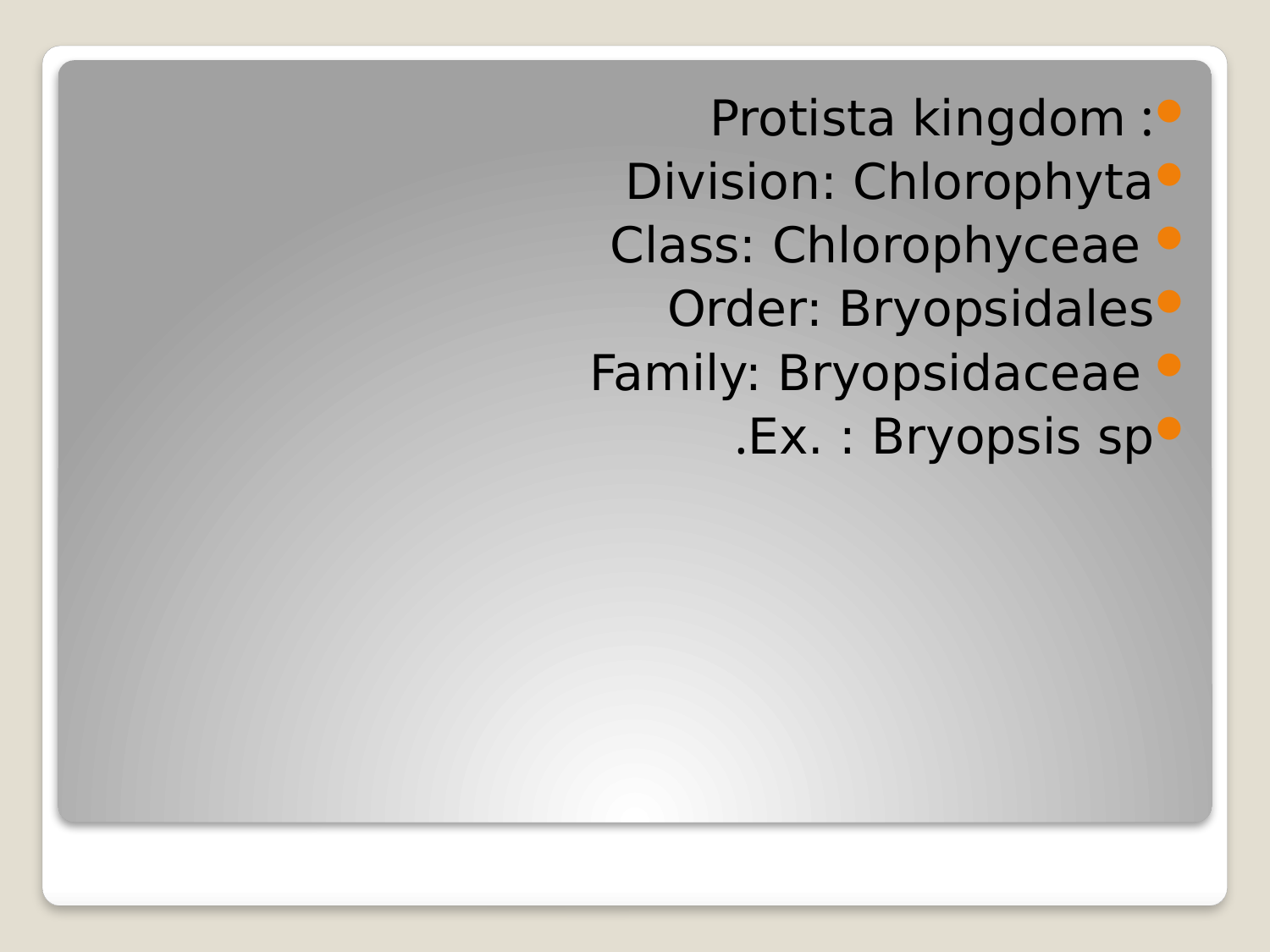

: Protista kingdom
Division: Chlorophyta
 Class: Chlorophyceae
Order: Bryopsidales
 Family: Bryopsidaceae
Ex. : Bryopsis sp.